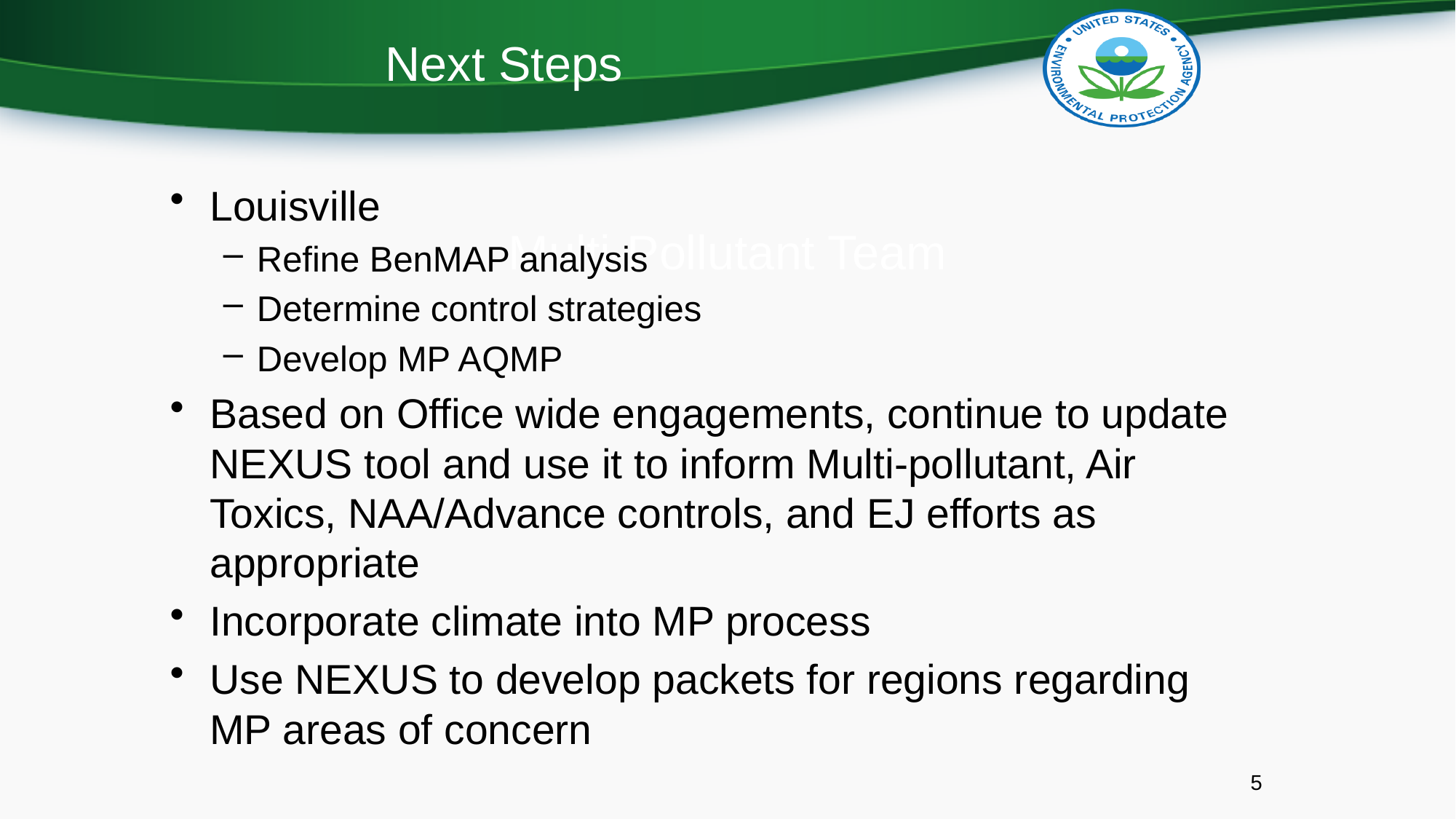

Next Steps
Louisville
Refine BenMAP analysis
Determine control strategies
Develop MP AQMP
Based on Office wide engagements, continue to update NEXUS tool and use it to inform Multi-pollutant, Air Toxics, NAA/Advance controls, and EJ efforts as appropriate
Incorporate climate into MP process
Use NEXUS to develop packets for regions regarding MP areas of concern
# Multi-Pollutant Team
5